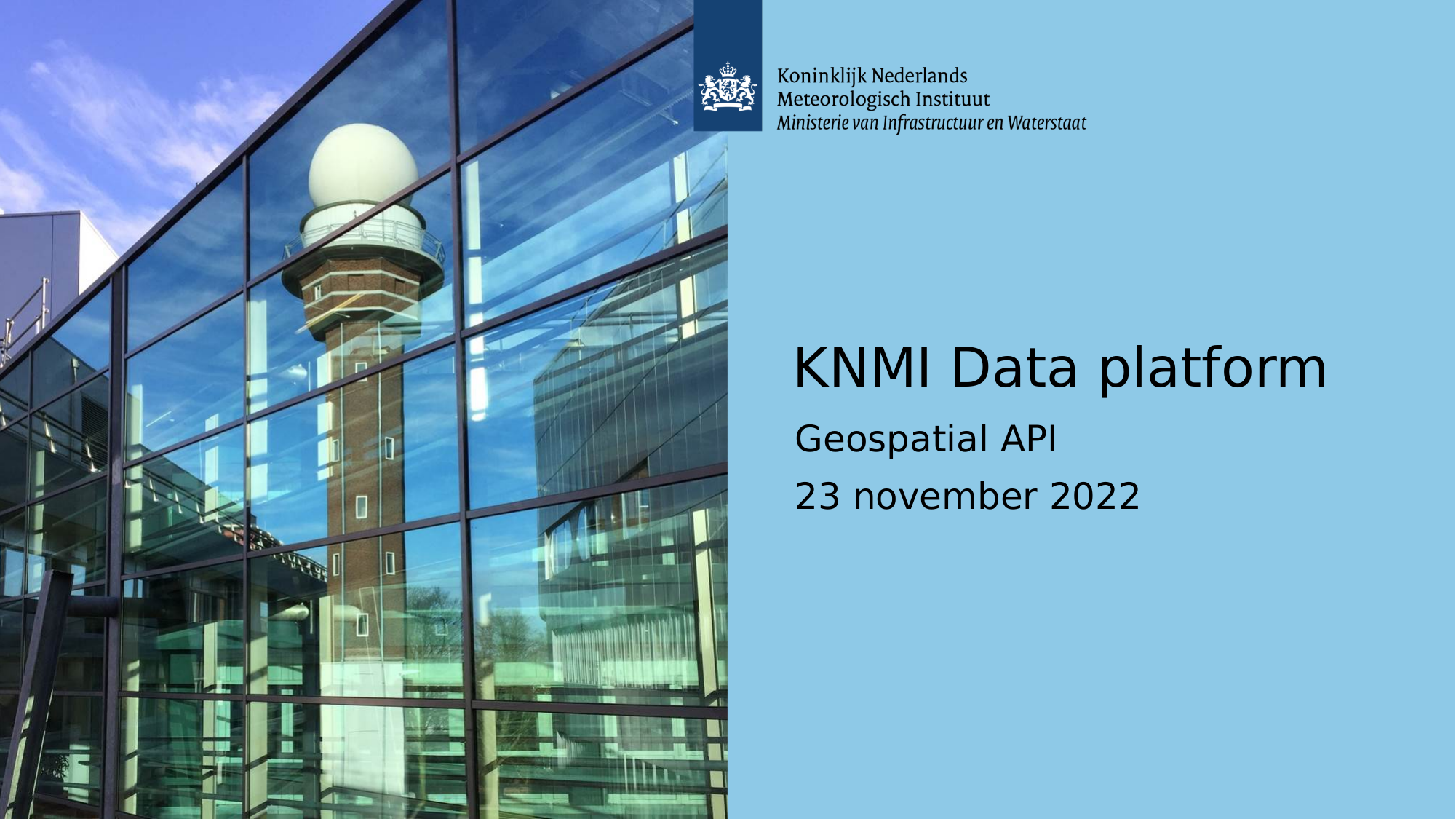

KNMI Data platform
Geospatial API
23 november 2022